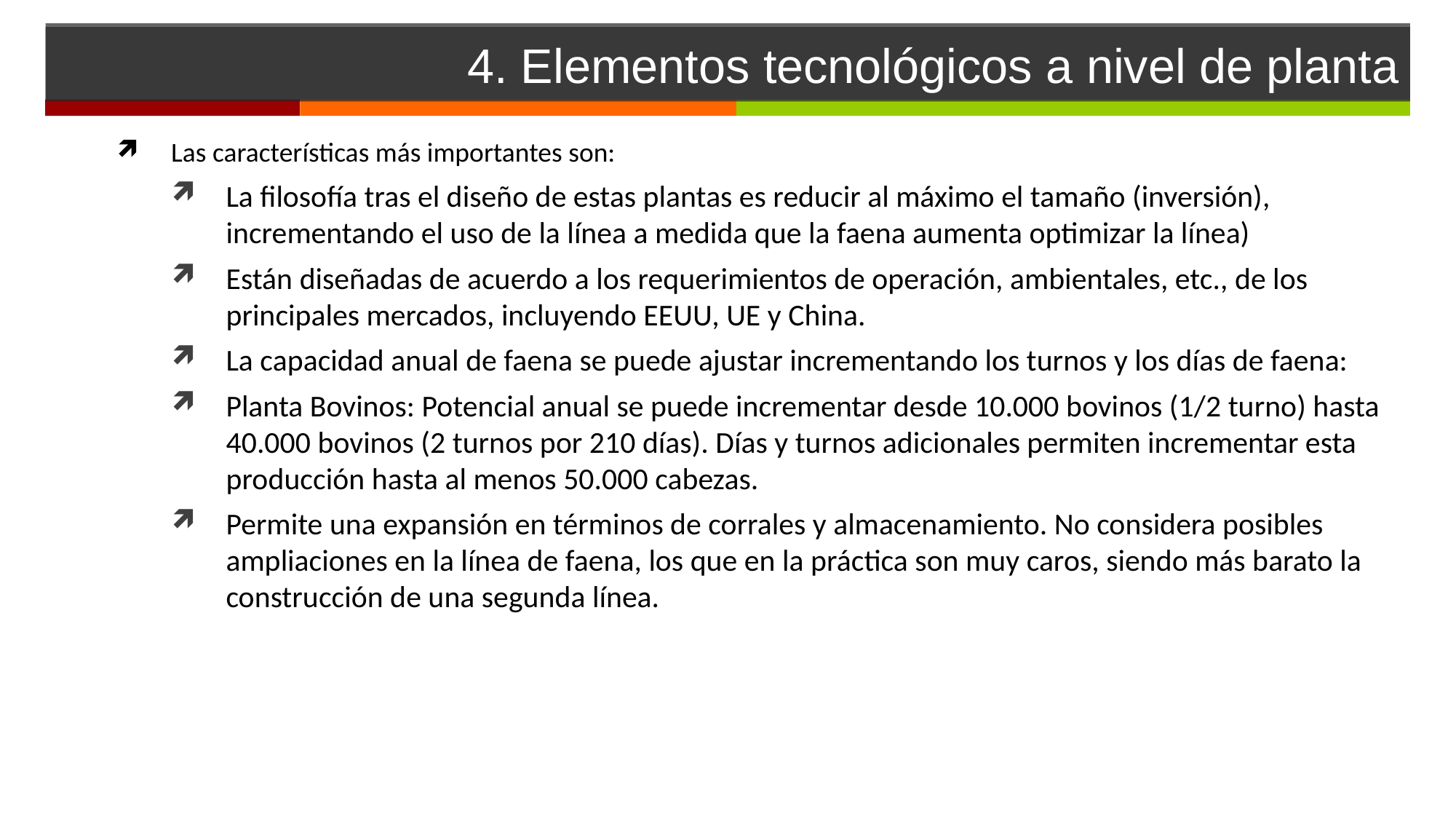

# 4. Elementos tecnológicos a nivel de planta
Las características más importantes son:
La filosofía tras el diseño de estas plantas es reducir al máximo el tamaño (inversión), incrementando el uso de la línea a medida que la faena aumenta optimizar la línea)
Están diseñadas de acuerdo a los requerimientos de operación, ambientales, etc., de los principales mercados, incluyendo EEUU, UE y China.
La capacidad anual de faena se puede ajustar incrementando los turnos y los días de faena:
Planta Bovinos: Potencial anual se puede incrementar desde 10.000 bovinos (1/2 turno) hasta 40.000 bovinos (2 turnos por 210 días). Días y turnos adicionales permiten incrementar esta producción hasta al menos 50.000 cabezas.
Permite una expansión en términos de corrales y almacenamiento. No considera posibles ampliaciones en la línea de faena, los que en la práctica son muy caros, siendo más barato la construcción de una segunda línea.